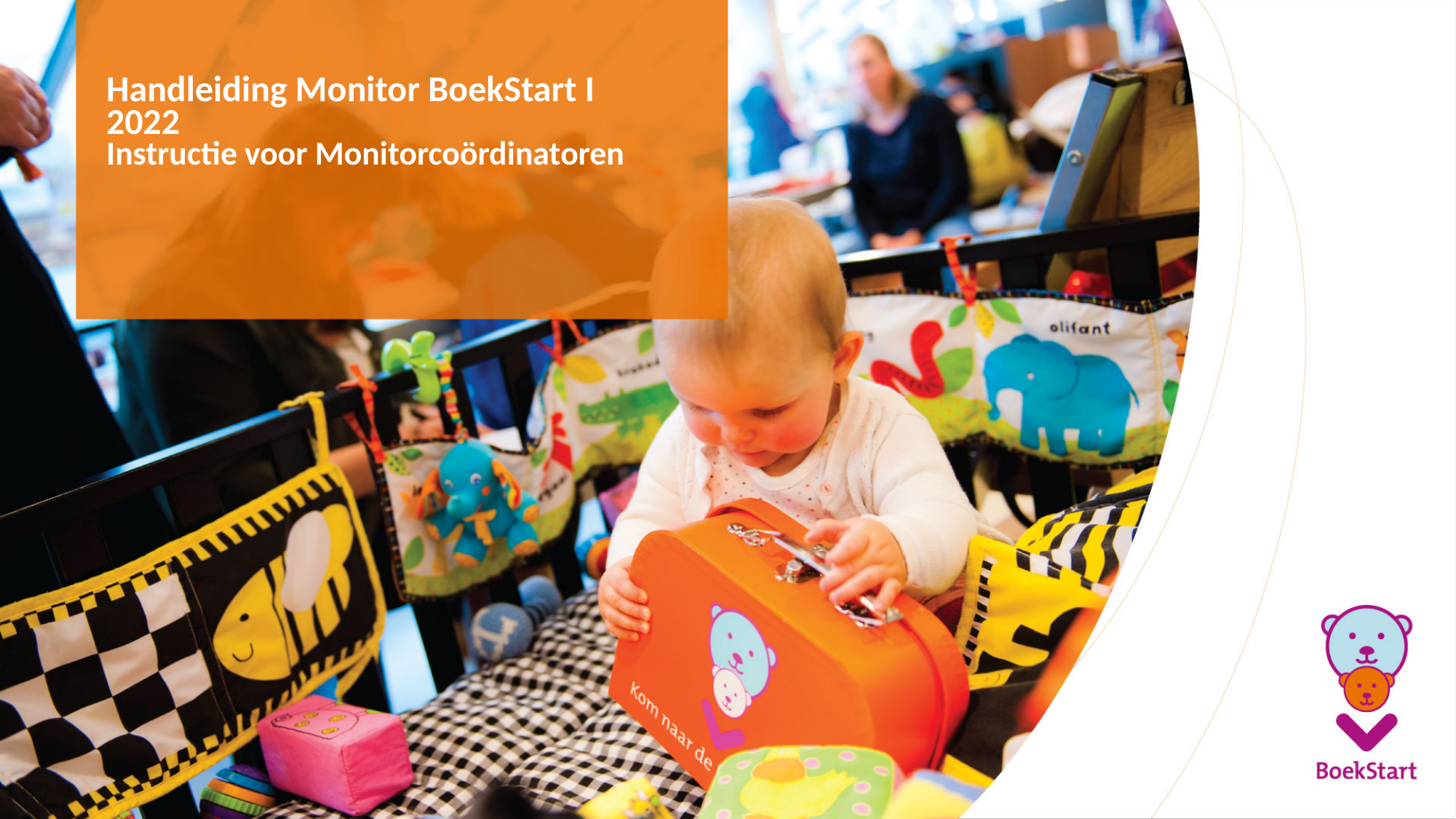

# Handleiding Monitor BoekStart I 2022 Instructie voor Monitorcoördinatoren